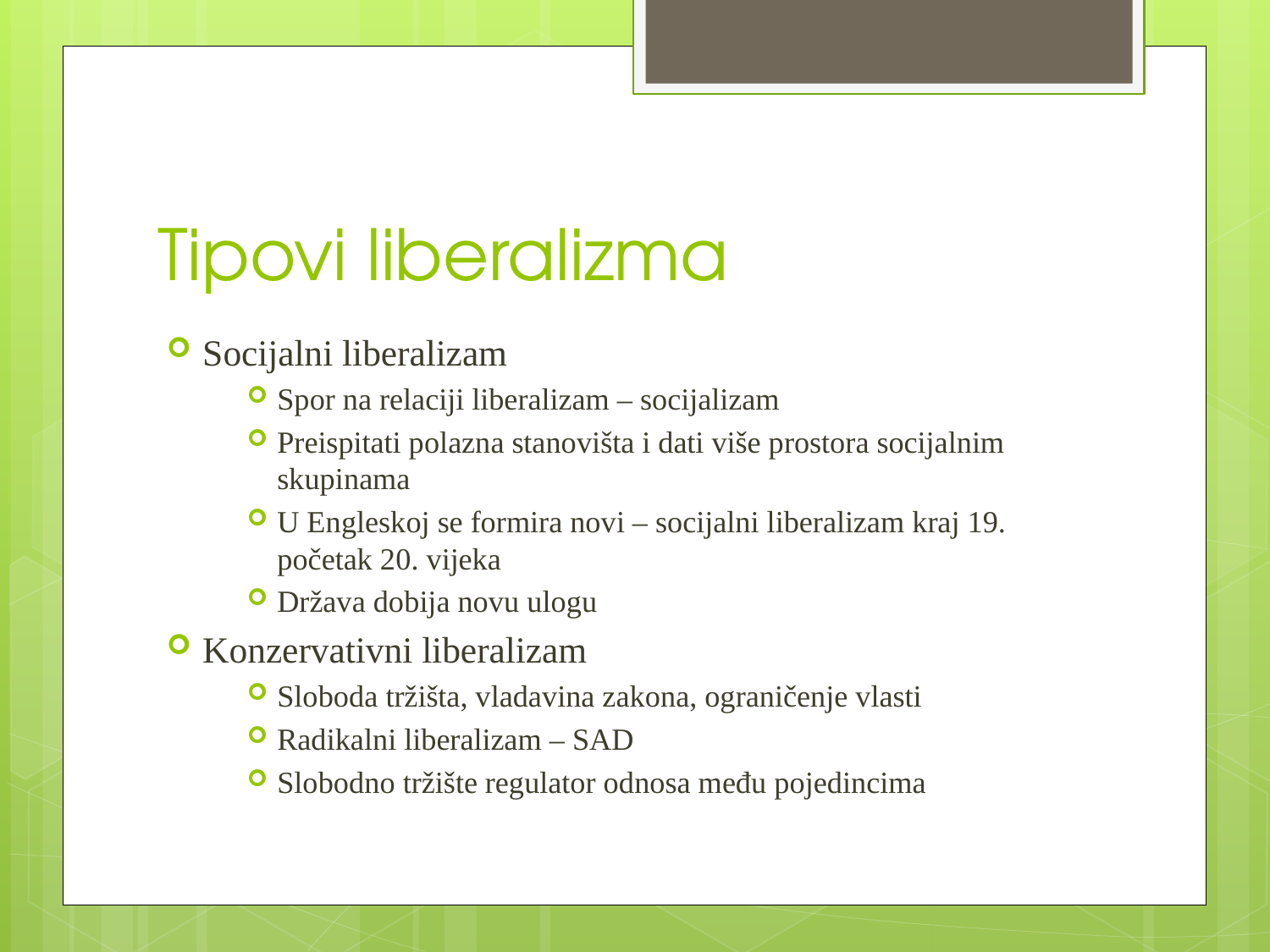

# Tipovi liberalizma
Socijalni liberalizam
Spor na relaciji liberalizam – socijalizam
Preispitati polazna stanovišta i dati više prostora socijalnim skupinama
U Engleskoj se formira novi – socijalni liberalizam kraj 19. početak 20. vijeka
Država dobija novu ulogu
Konzervativni liberalizam
Sloboda tržišta, vladavina zakona, ograničenje vlasti
Radikalni liberalizam – SAD
Slobodno tržište regulator odnosa među pojedincima